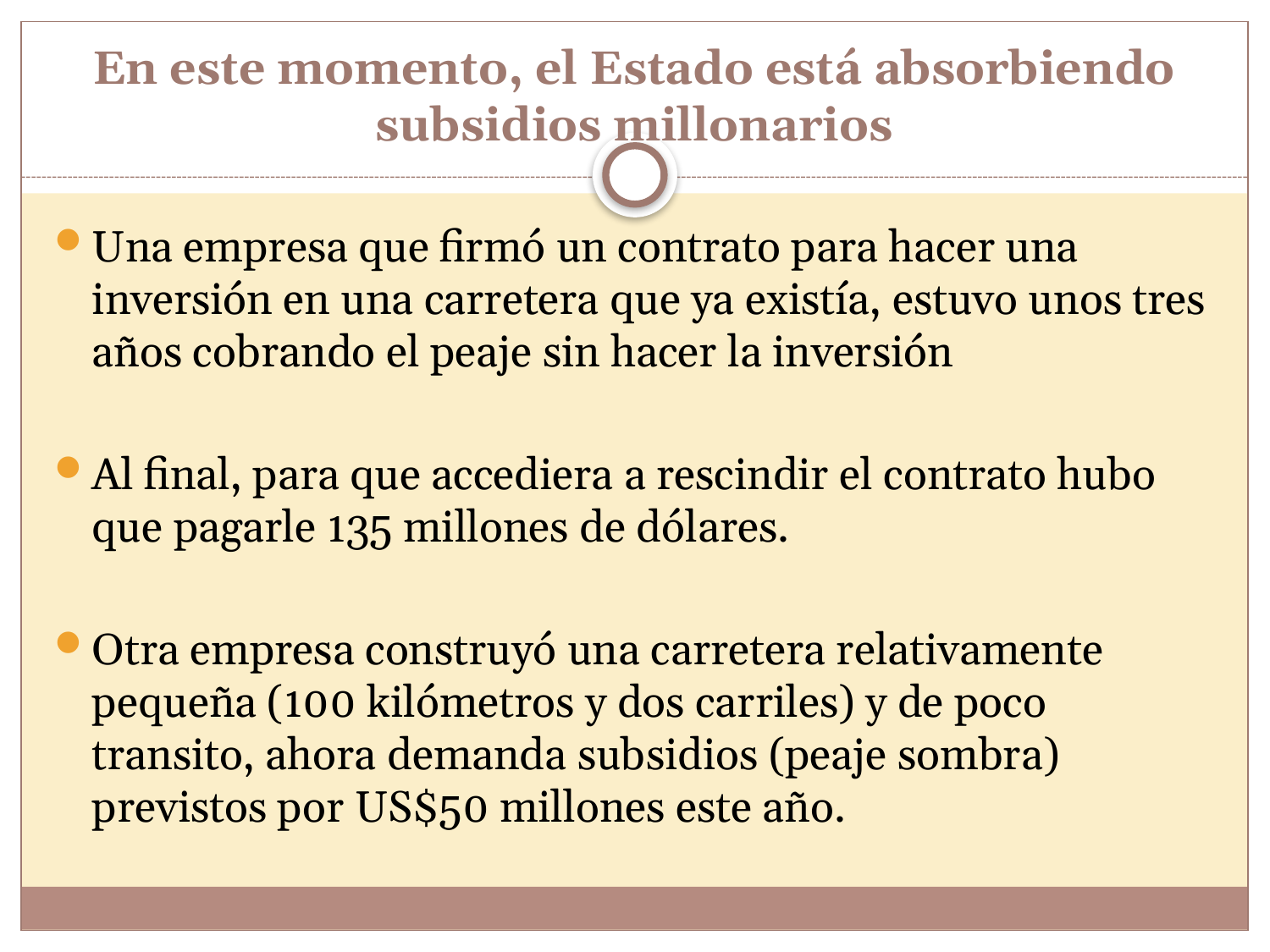

# En este momento, el Estado está absorbiendo subsidios millonarios
Una empresa que firmó un contrato para hacer una inversión en una carretera que ya existía, estuvo unos tres años cobrando el peaje sin hacer la inversión

Al final, para que accediera a rescindir el contrato hubo que pagarle 135 millones de dólares.

Otra empresa construyó una carretera relativamente pequeña (100 kilómetros y dos carriles) y de poco transito, ahora demanda subsidios (peaje sombra) previstos por US$50 millones este año.